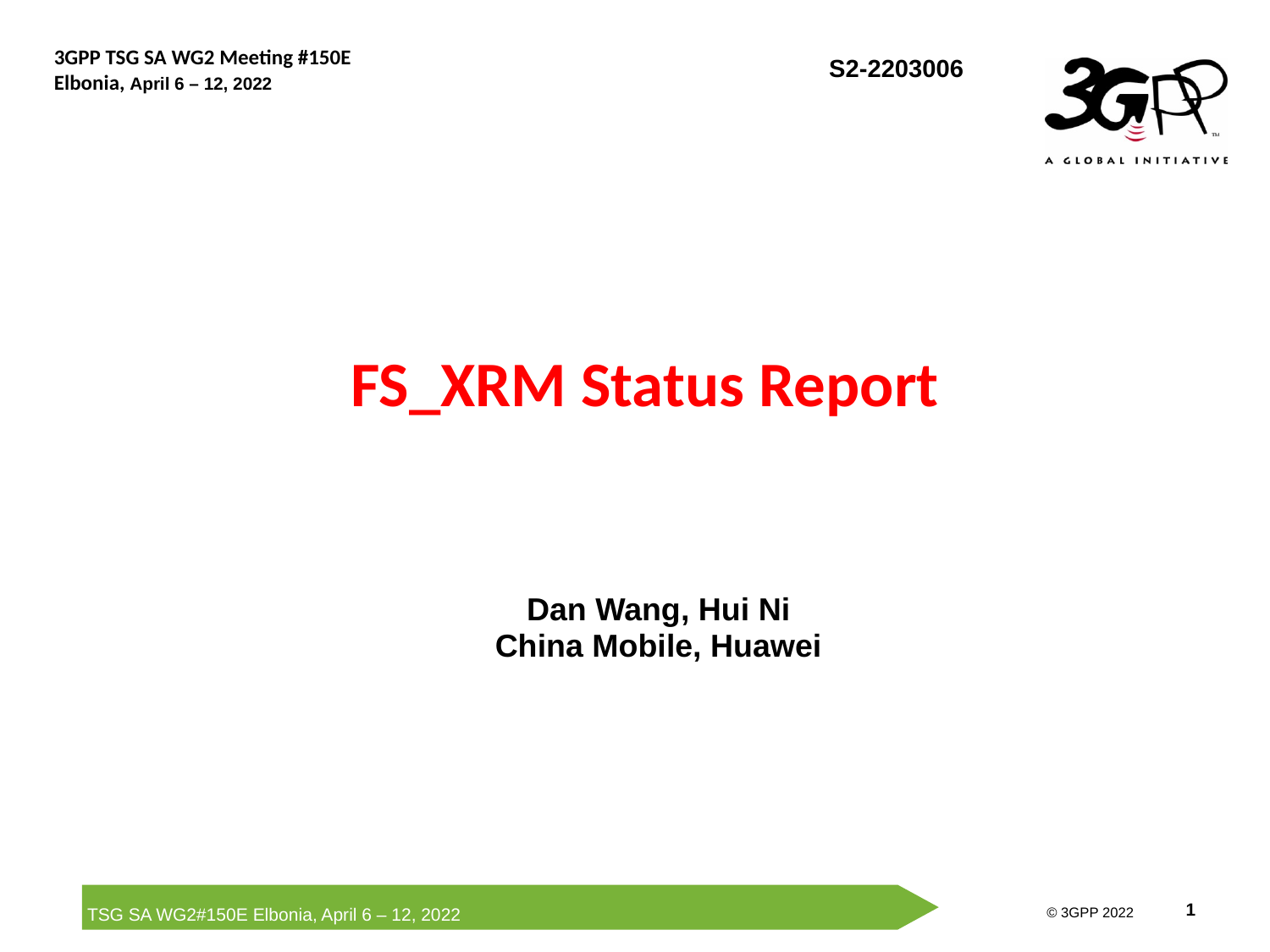

# FS_XRM Status Report
Dan Wang, Hui Ni
China Mobile, Huawei